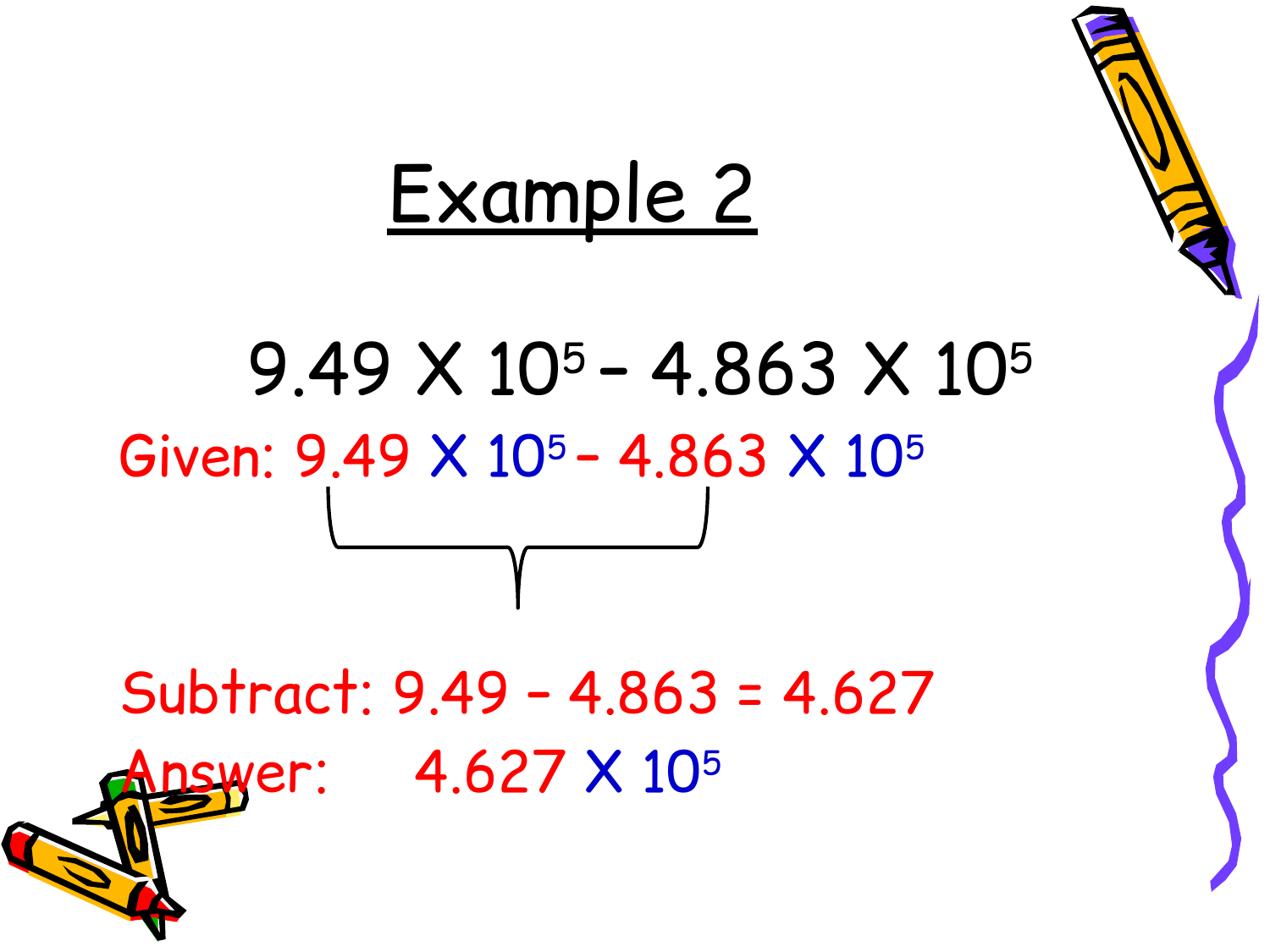

# Example 2
9.49 X 105 – 4.863 X 105
Given: 9.49 X 105 – 4.863 X 105

Subtract: 9.49 – 4.863 = 4.627
Answer:     4.627 X 105